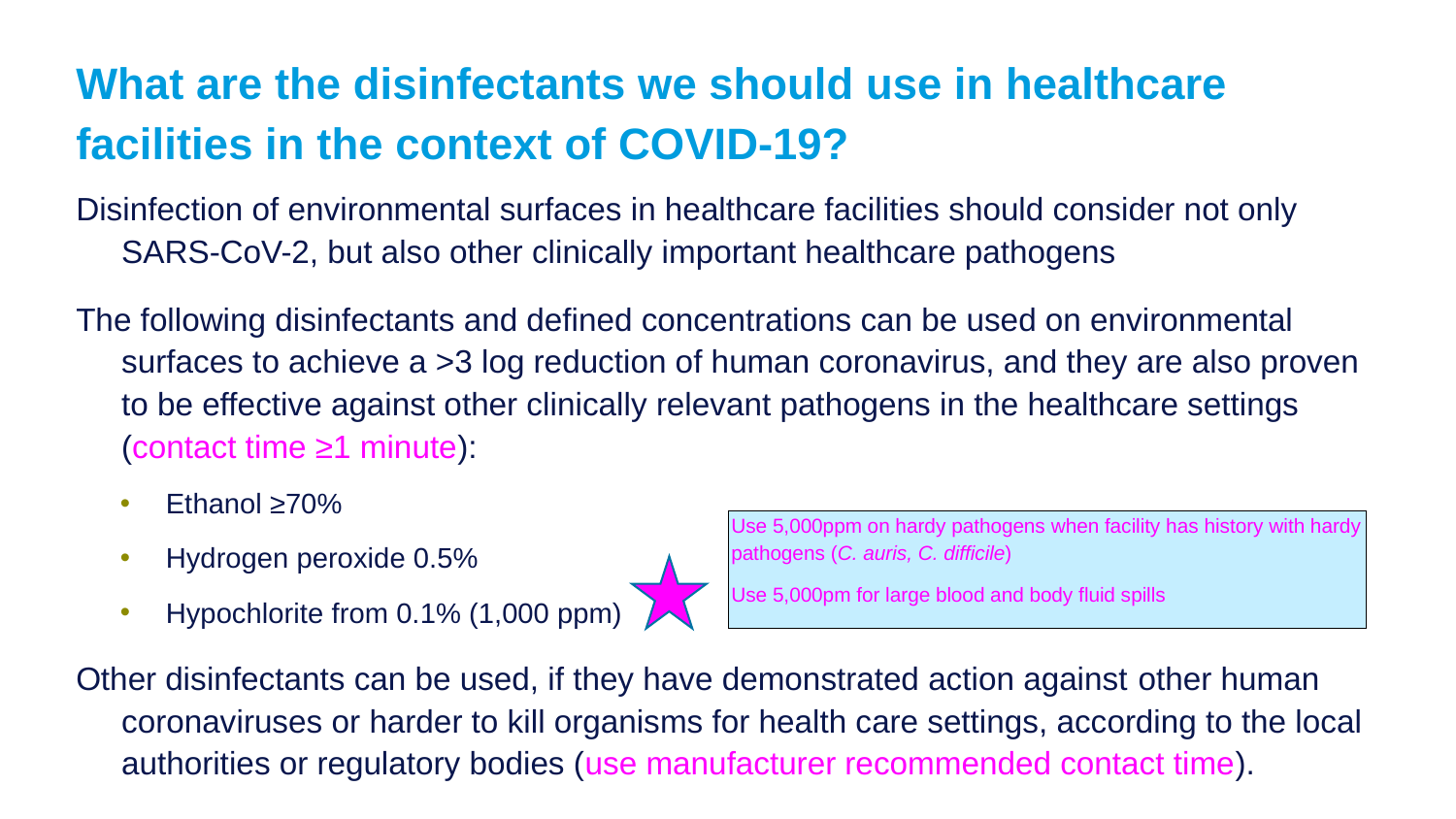

# What are the disinfectants we should use in healthcare facilities in the context of COVID-19?
Disinfection of environmental surfaces in healthcare facilities should consider not only SARS-CoV-2, but also other clinically important healthcare pathogens
The following disinfectants and defined concentrations can be used on environmental surfaces to achieve a >3 log reduction of human coronavirus, and they are also proven to be effective against other clinically relevant pathogens in the healthcare settings (contact time ≥1 minute):
Ethanol ≥70%
Hydrogen peroxide 0.5%
Hypochlorite from 0.1% (1,000 ppm)
Other disinfectants can be used, if they have demonstrated action against other human coronaviruses or harder to kill organisms for health care settings, according to the local authorities or regulatory bodies (use manufacturer recommended contact time).

Use 5,000ppm on hardy pathogens when facility has history with hardy pathogens (C. auris, C. difficile)
Use 5,000pm for large blood and body fluid spills